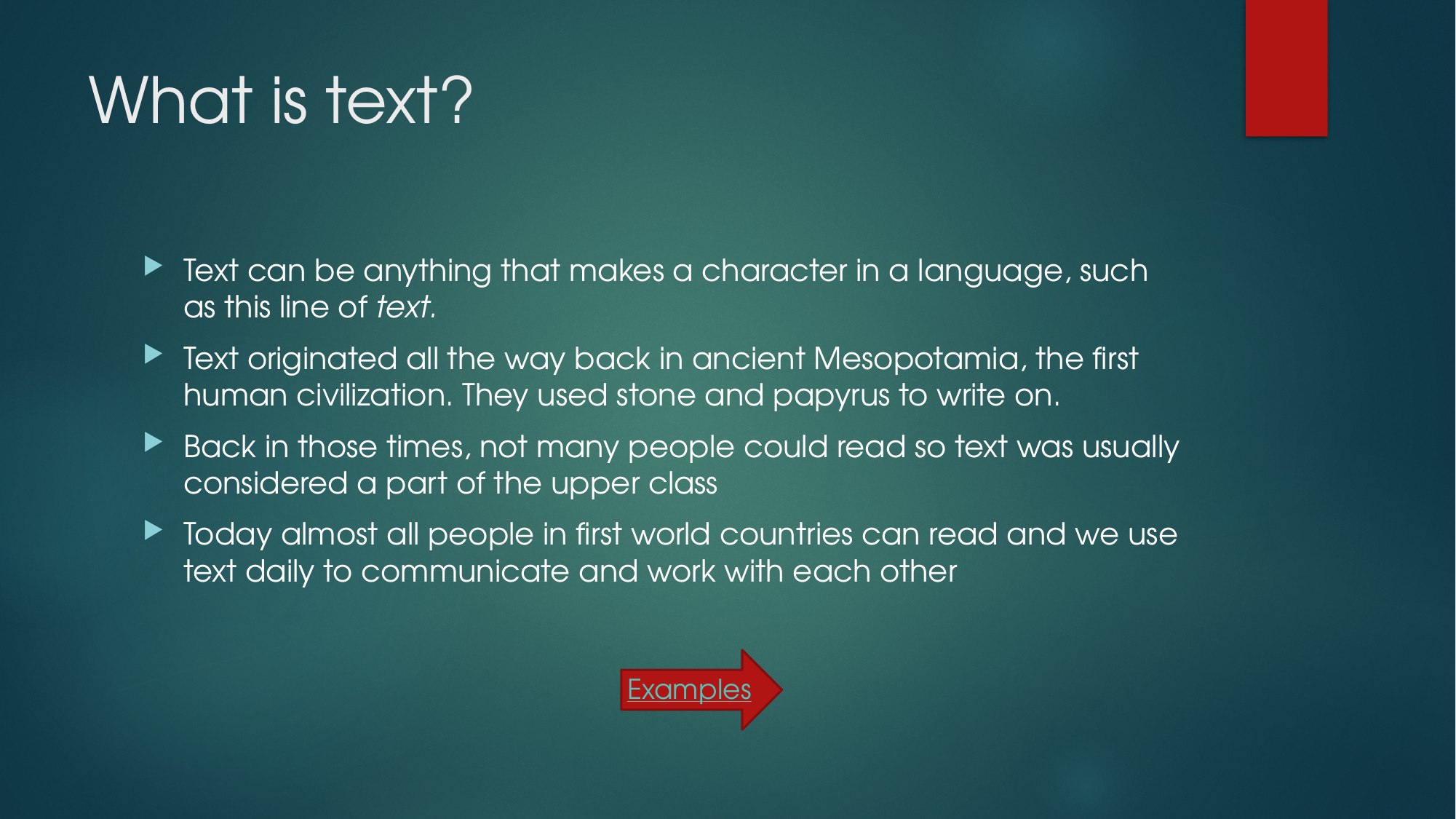

# What is text?
Text can be anything that makes a character in a language, such as this line of text.
Text originated all the way back in ancient Mesopotamia, the first human civilization. They used stone and papyrus to write on.
Back in those times, not many people could read so text was usually considered a part of the upper class
Today almost all people in first world countries can read and we use text daily to communicate and work with each other

Examples